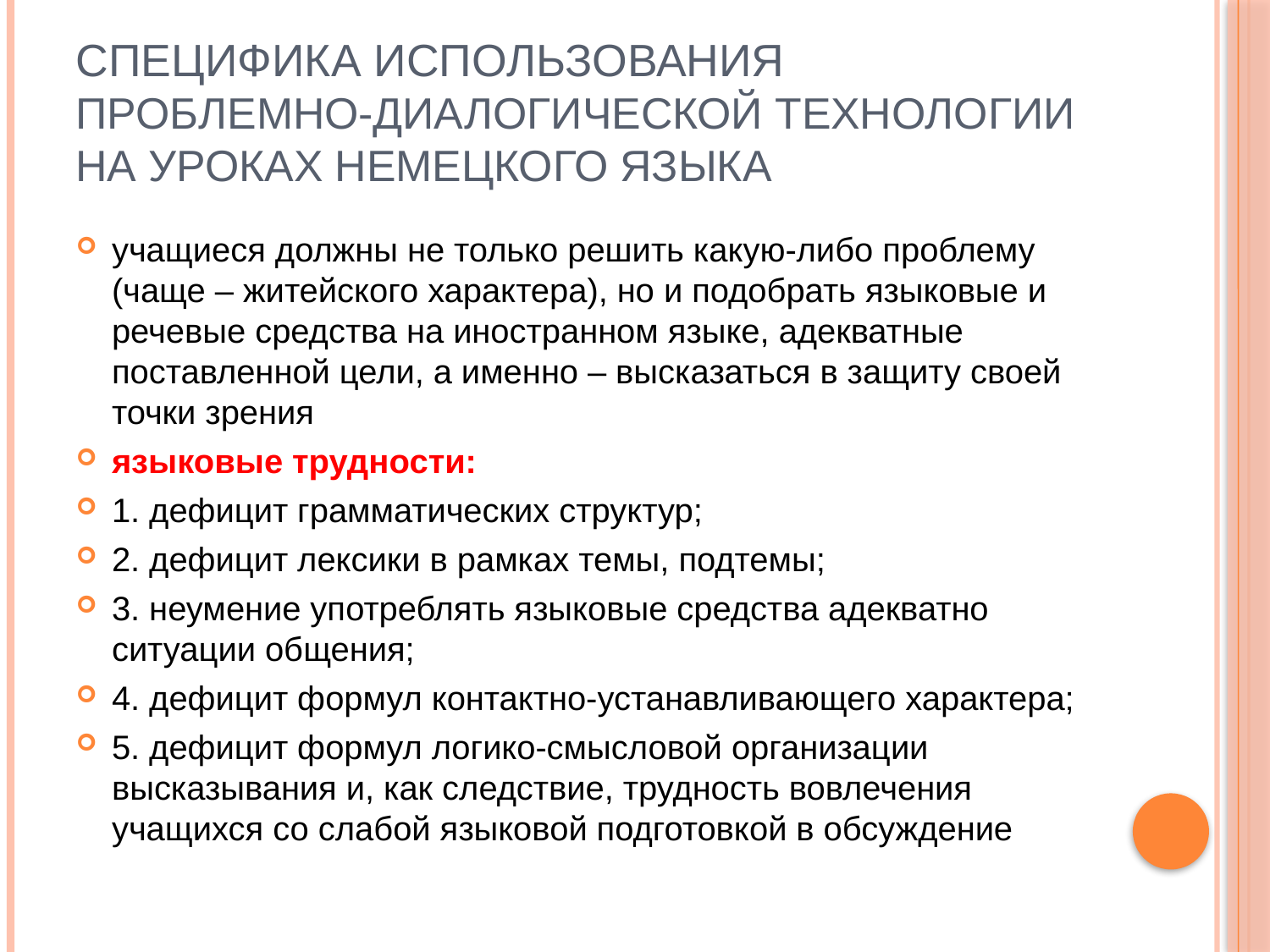

# Специфика использования проблемно-диалогической технологии на уроках немецкого языка
учащиеся должны не только решить какую-либо проблему (чаще – житейского характера), но и подобрать языковые и речевые средства на иностранном языке, адекватные поставленной цели, а именно – высказаться в защиту своей точки зрения
языковые трудности:
1. дефицит грамматических структур;
2. дефицит лексики в рамках темы, подтемы;
3. неумение употреблять языковые средства адекватно ситуации общения;
4. дефицит формул контактно-устанавливающего характера;
5. дефицит формул логико-смысловой организации высказывания и, как следствие, трудность вовлечения учащихся со слабой языковой подготовкой в обсуждение